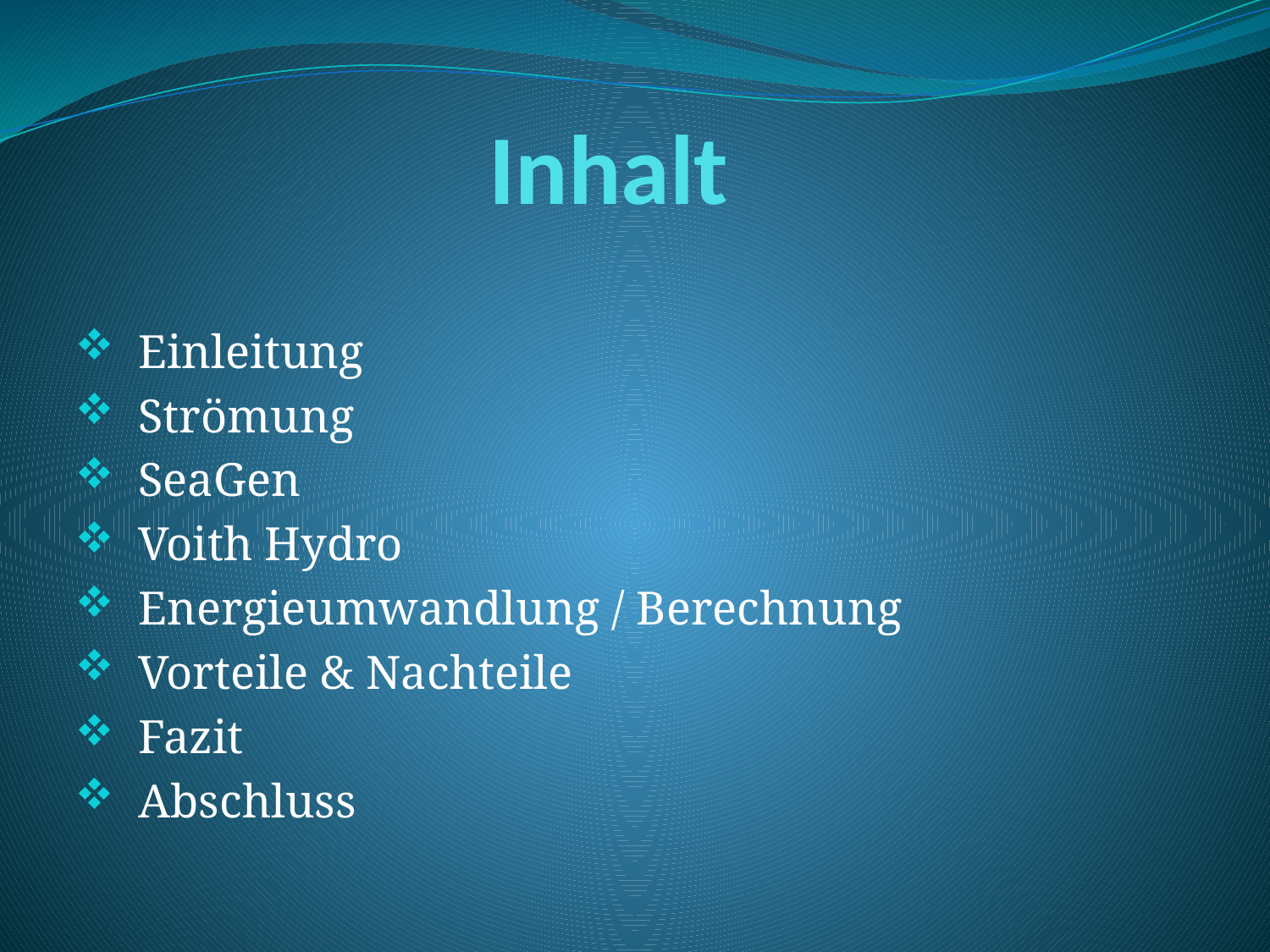

# Inhalt
Einleitung
Strömung
SeaGen
Voith Hydro
Energieumwandlung / Berechnung
Vorteile & Nachteile
Fazit
Abschluss